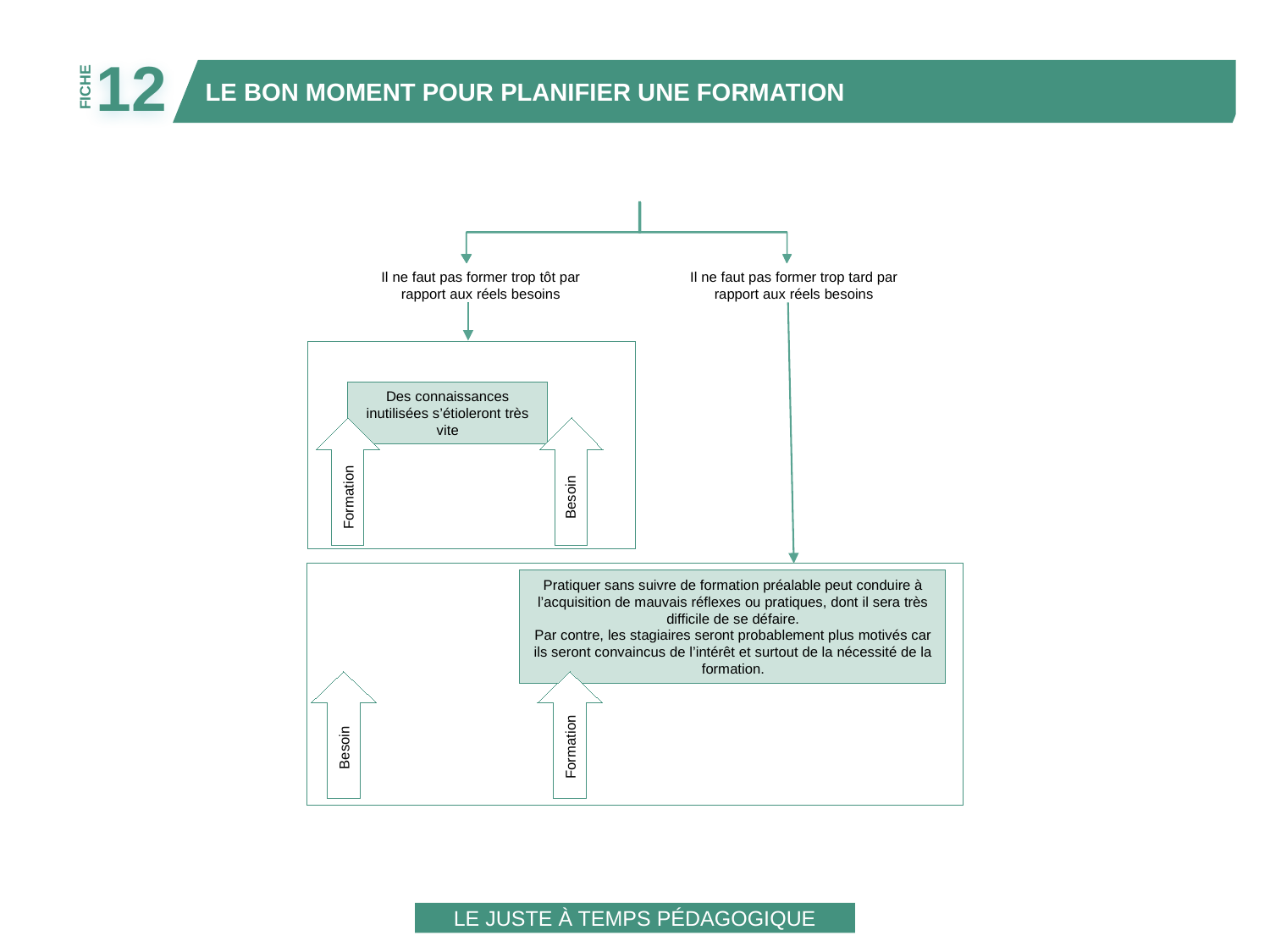

12

LE BON MOMENT POUR PLANIFIER UNE FORMATION
FICHE

Il ne faut pas former trop tôt par
rapport aux réels besoins
Il ne faut pas former trop tard par
rapport aux réels besoins

Des connaissances
inutilisées s’étioleront très
vite

Formation
Besoin

Pratiquer sans suivre de formation préalable peut conduire à
l’acquisition de mauvais réflexes ou pratiques, dont il sera très
difficile de se défaire.
Par contre, les stagiaires seront probablement plus motivés car
ils seront convaincus de l’intérêt et surtout de la nécessité de la
formation.

Formation
Besoin
LE JUSTE À TEMPS PÉDAGOGIQUE